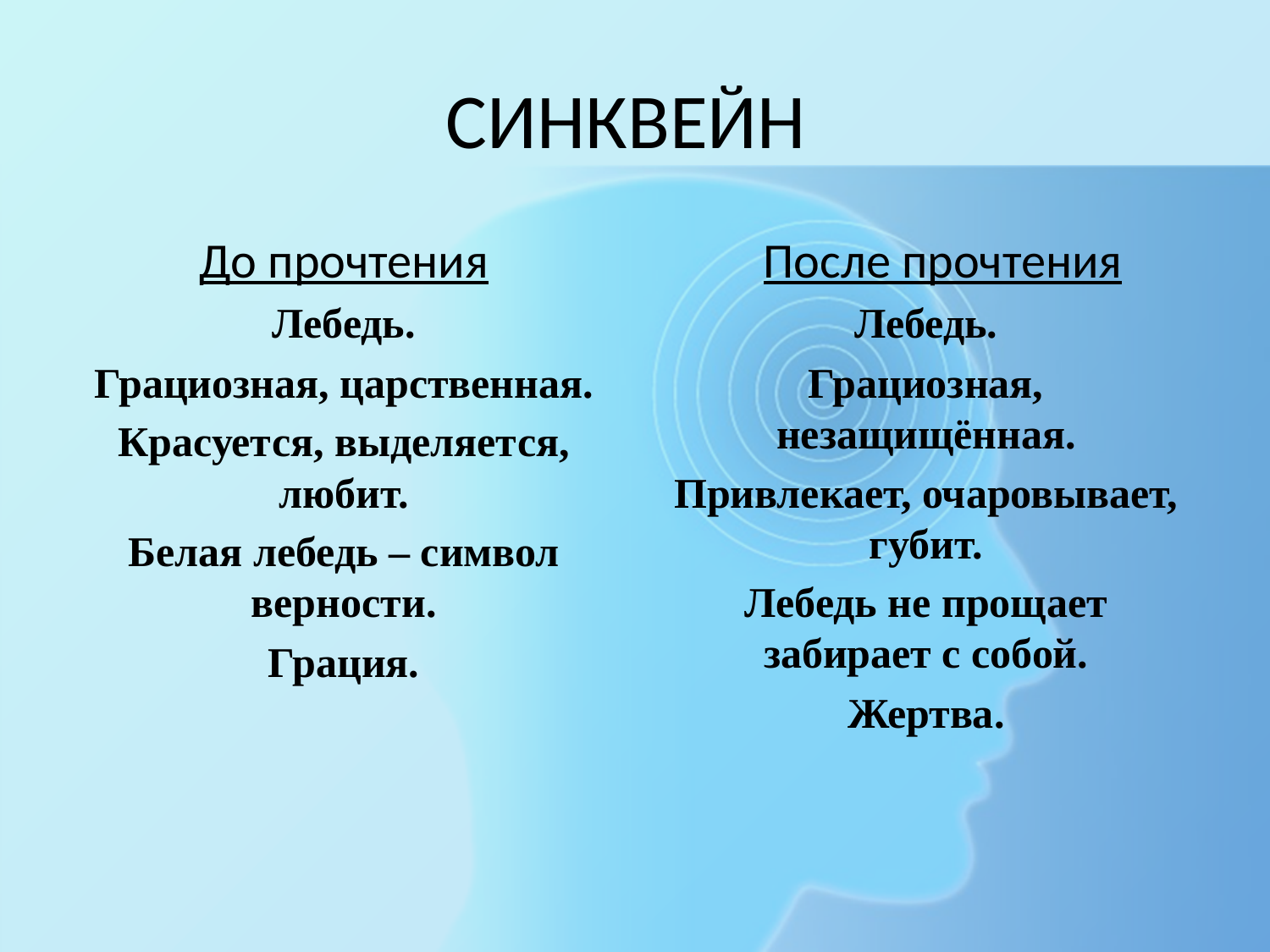

# СИНКВЕЙН
До прочтения
Лебедь.
Грациозная, царственная.
Красуется, выделяется, любит.
Белая лебедь – символ верности.
Грация.

   После прочтения
Лебедь.
Грациозная, незащищённая.
Привлекает, очаровывает, губит.
Лебедь не прощает забирает с собой.
Жертва.